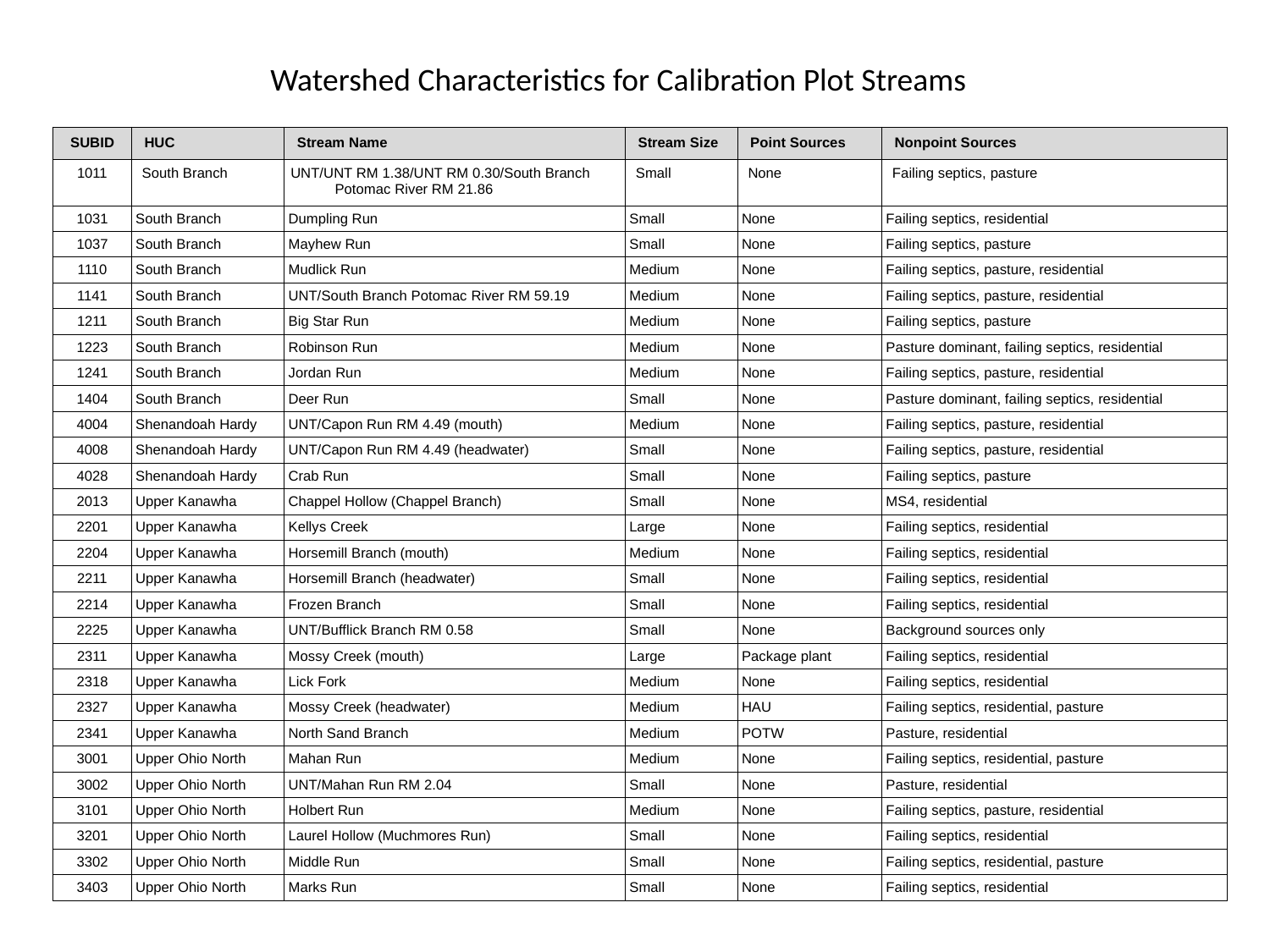

Watershed Characteristics for Calibration Plot Streams
| SUBID | HUC | Stream Name | Stream Size | Point Sources | Nonpoint Sources |
| --- | --- | --- | --- | --- | --- |
| 1011 | South Branch | UNT/UNT RM 1.38/UNT RM 0.30/South Branch Potomac River RM 21.86 | Small | None | Failing septics, pasture |
| 1031 | South Branch | Dumpling Run | Small | None | Failing septics, residential |
| 1037 | South Branch | Mayhew Run | Small | None | Failing septics, pasture |
| 1110 | South Branch | Mudlick Run | Medium | None | Failing septics, pasture, residential |
| 1141 | South Branch | UNT/South Branch Potomac River RM 59.19 | Medium | None | Failing septics, pasture, residential |
| 1211 | South Branch | Big Star Run | Medium | None | Failing septics, pasture |
| 1223 | South Branch | Robinson Run | Medium | None | Pasture dominant, failing septics, residential |
| 1241 | South Branch | Jordan Run | Medium | None | Failing septics, pasture, residential |
| 1404 | South Branch | Deer Run | Small | None | Pasture dominant, failing septics, residential |
| 4004 | Shenandoah Hardy | UNT/Capon Run RM 4.49 (mouth) | Medium | None | Failing septics, pasture, residential |
| 4008 | Shenandoah Hardy | UNT/Capon Run RM 4.49 (headwater) | Small | None | Failing septics, pasture, residential |
| 4028 | Shenandoah Hardy | Crab Run | Small | None | Failing septics, pasture |
| 2013 | Upper Kanawha | Chappel Hollow (Chappel Branch) | Small | None | MS4, residential |
| 2201 | Upper Kanawha | Kellys Creek | Large | None | Failing septics, residential |
| 2204 | Upper Kanawha | Horsemill Branch (mouth) | Medium | None | Failing septics, residential |
| 2211 | Upper Kanawha | Horsemill Branch (headwater) | Small | None | Failing septics, residential |
| 2214 | Upper Kanawha | Frozen Branch | Small | None | Failing septics, residential |
| 2225 | Upper Kanawha | UNT/Bufflick Branch RM 0.58 | Small | None | Background sources only |
| 2311 | Upper Kanawha | Mossy Creek (mouth) | Large | Package plant | Failing septics, residential |
| 2318 | Upper Kanawha | Lick Fork | Medium | None | Failing septics, residential |
| 2327 | Upper Kanawha | Mossy Creek (headwater) | Medium | HAU | Failing septics, residential, pasture |
| 2341 | Upper Kanawha | North Sand Branch | Medium | POTW | Pasture, residential |
| 3001 | Upper Ohio North | Mahan Run | Medium | None | Failing septics, residential, pasture |
| 3002 | Upper Ohio North | UNT/Mahan Run RM 2.04 | Small | None | Pasture, residential |
| 3101 | Upper Ohio North | Holbert Run | Medium | None | Failing septics, pasture, residential |
| 3201 | Upper Ohio North | Laurel Hollow (Muchmores Run) | Small | None | Failing septics, residential |
| 3302 | Upper Ohio North | Middle Run | Small | None | Failing septics, residential, pasture |
| 3403 | Upper Ohio North | Marks Run | Small | None | Failing septics, residential |